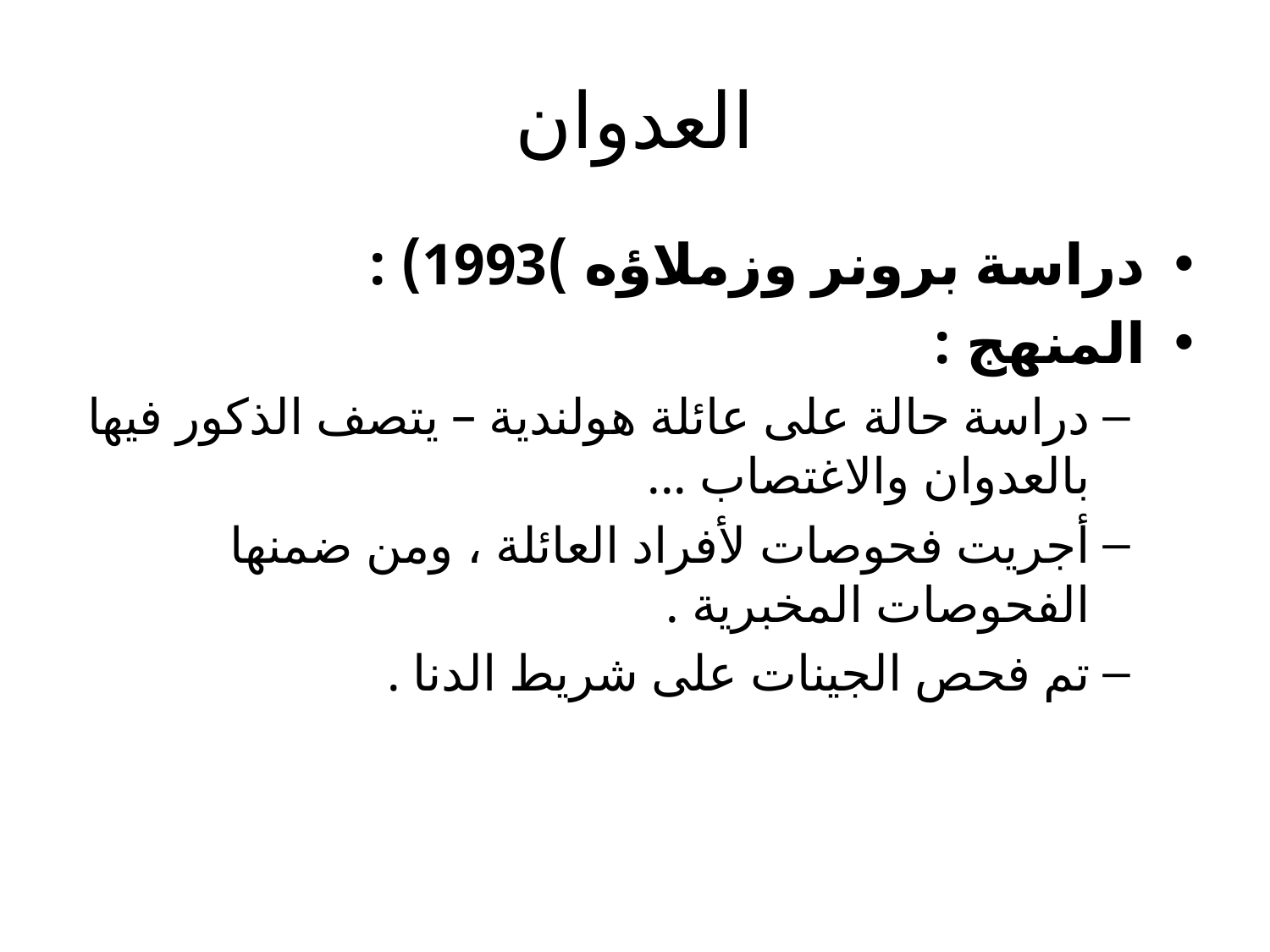

# العدوان
دراسة برونر وزملاؤه )1993) :
المنهج :
دراسة حالة على عائلة هولندية – يتصف الذكور فيها بالعدوان والاغتصاب ...
أجريت فحوصات لأفراد العائلة ، ومن ضمنها الفحوصات المخبرية .
تم فحص الجينات على شريط الدنا .